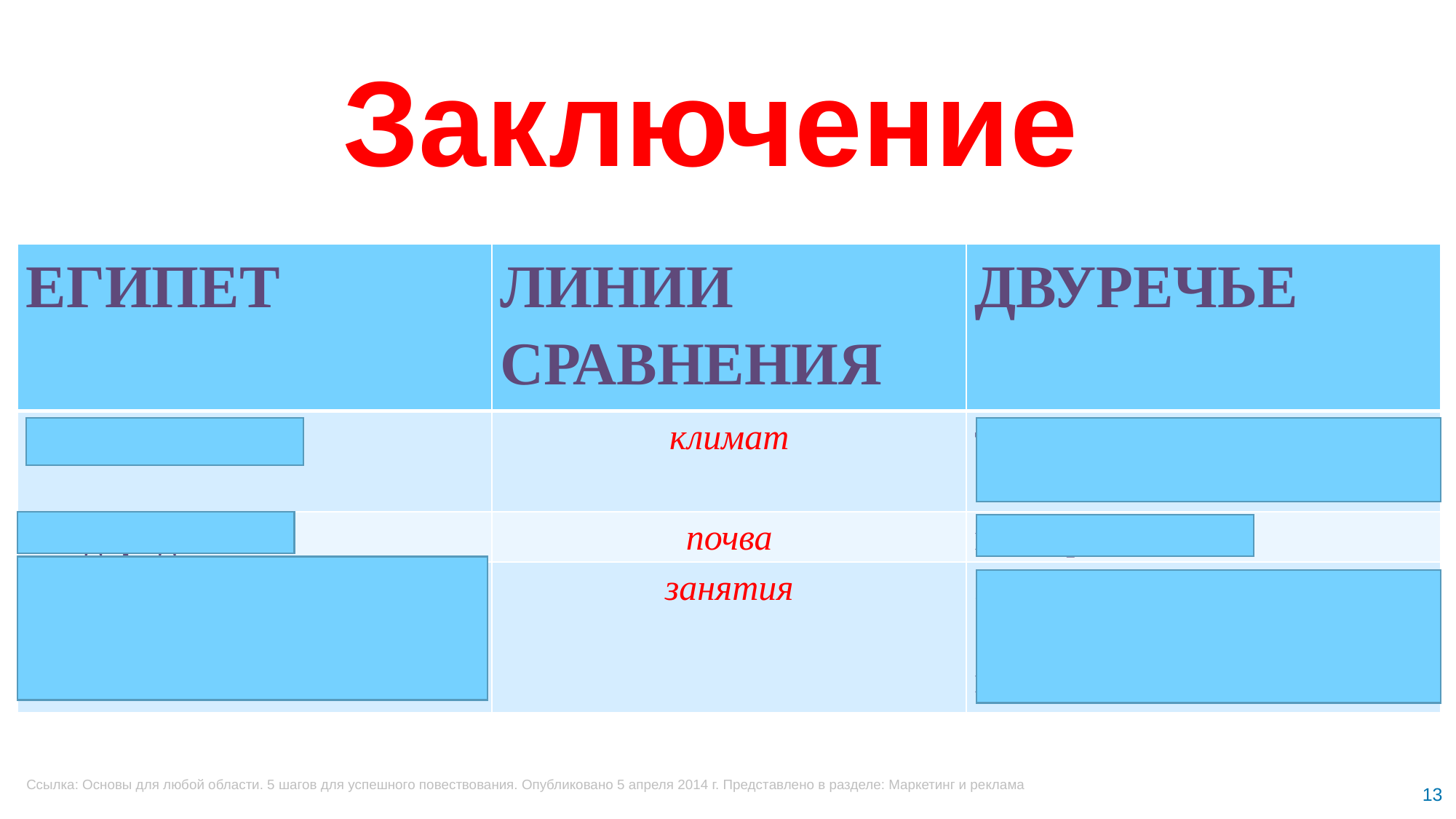

Заключение
| ЕГИПЕТ | ЛИНИИ СРАВНЕНИЯ | ДВУРЕЧЬЕ |
| --- | --- | --- |
| теплый климат | климат | теплый климат разливы рек сильнее |
| плодородная | почва | плодородная |
| земледелие, ремесло, строительство каналов. | занятия | земледелие, ремесло, строительство каналов, дома из глины |

Ссылка: Основы для любой области. 5 шагов для успешного повествования. Опубликовано 5 апреля 2014 г. Представлено в разделе: Маркетинг и реклама
13